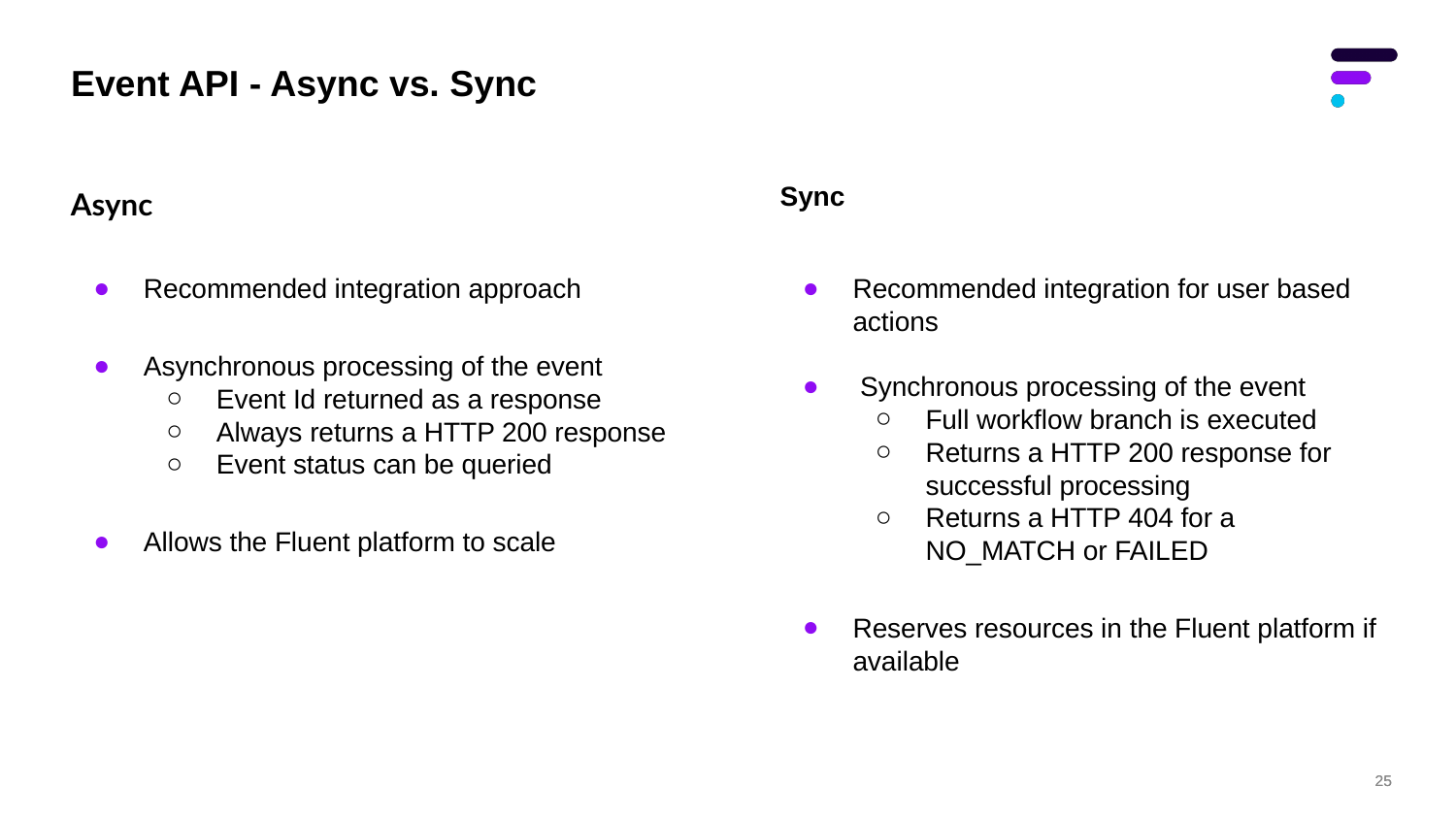

# Event API - Async vs. Sync
Async
Sync
Recommended integration approach

Asynchronous processing of the event
Event Id returned as a response
Always returns a HTTP 200 response
Event status can be queried

Allows the Fluent platform to scale
Recommended integration for user based actions
 Synchronous processing of the event
Full workflow branch is executed
Returns a HTTP 200 response for successful processing
Returns a HTTP 404 for a NO_MATCH or FAILED

Reserves resources in the Fluent platform if available